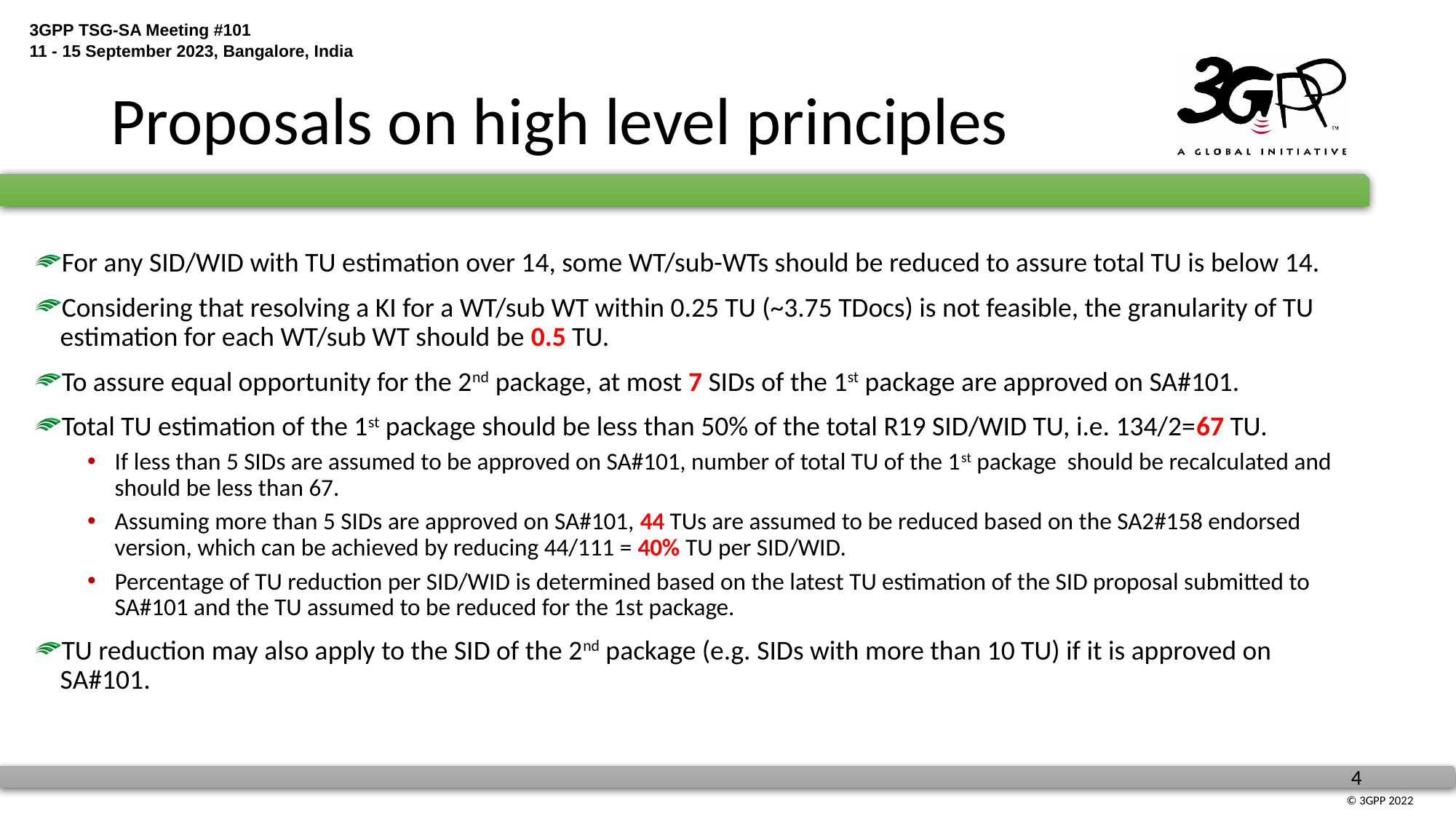

# Proposals on high level principles
For any SID/WID with TU estimation over 14, some WT/sub-WTs should be reduced to assure total TU is below 14.
Considering that resolving a KI for a WT/sub WT within 0.25 TU (~3.75 TDocs) is not feasible, the granularity of TU estimation for each WT/sub WT should be 0.5 TU.
To assure equal opportunity for the 2nd package, at most 7 SIDs of the 1st package are approved on SA#101.
Total TU estimation of the 1st package should be less than 50% of the total R19 SID/WID TU, i.e. 134/2=67 TU.
If less than 5 SIDs are assumed to be approved on SA#101, number of total TU of the 1st package  should be recalculated and should be less than 67.
Assuming more than 5 SIDs are approved on SA#101, 44 TUs are assumed to be reduced based on the SA2#158 endorsed version, which can be achieved by reducing 44/111 = 40% TU per SID/WID.
Percentage of TU reduction per SID/WID is determined based on the latest TU estimation of the SID proposal submitted to SA#101 and the TU assumed to be reduced for the 1st package.
TU reduction may also apply to the SID of the 2nd package (e.g. SIDs with more than 10 TU) if it is approved on SA#101.